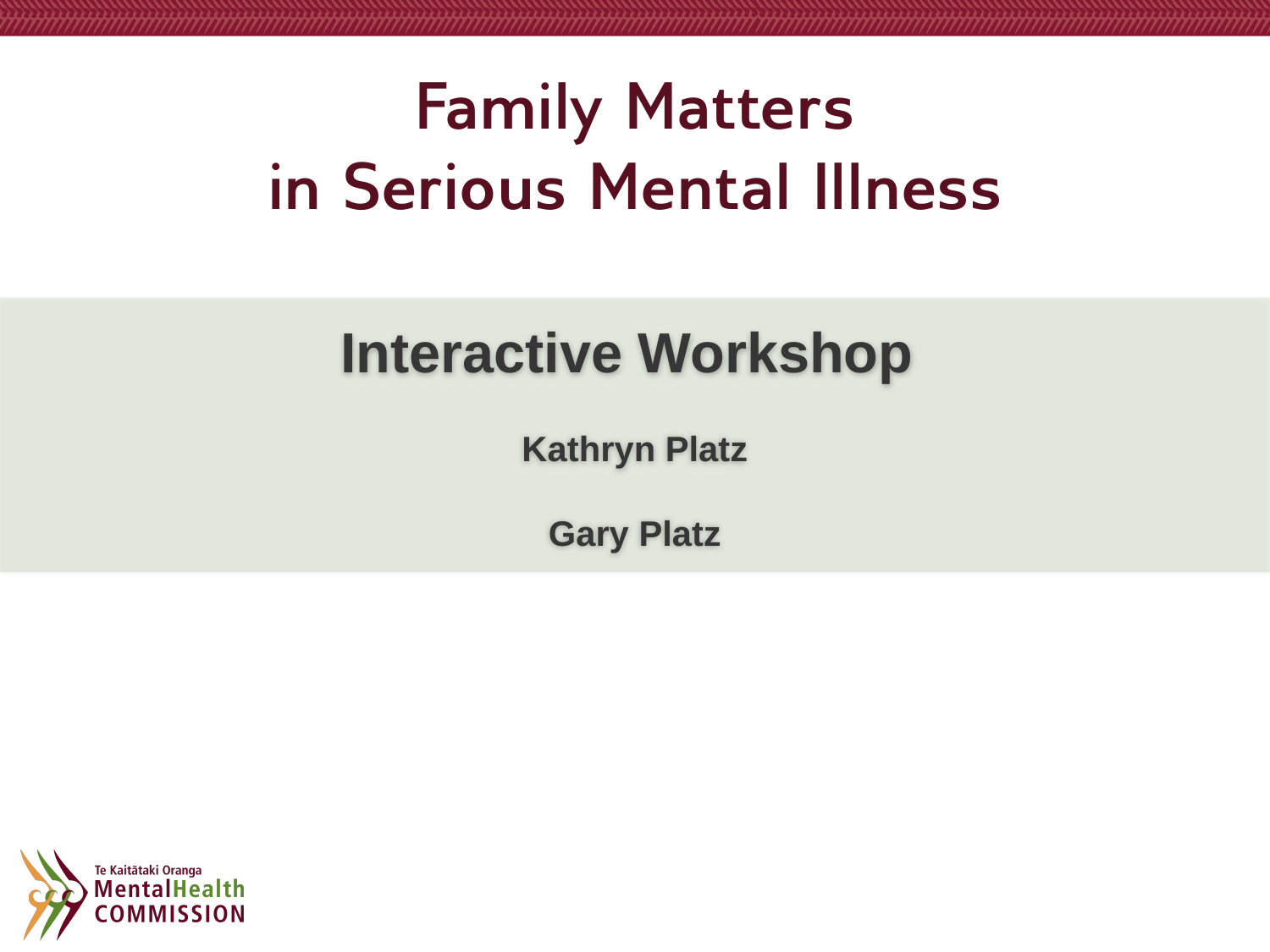

# Family Matters in Serious Mental Illness
Interactive Workshop

Kathryn Platz

Gary Platz